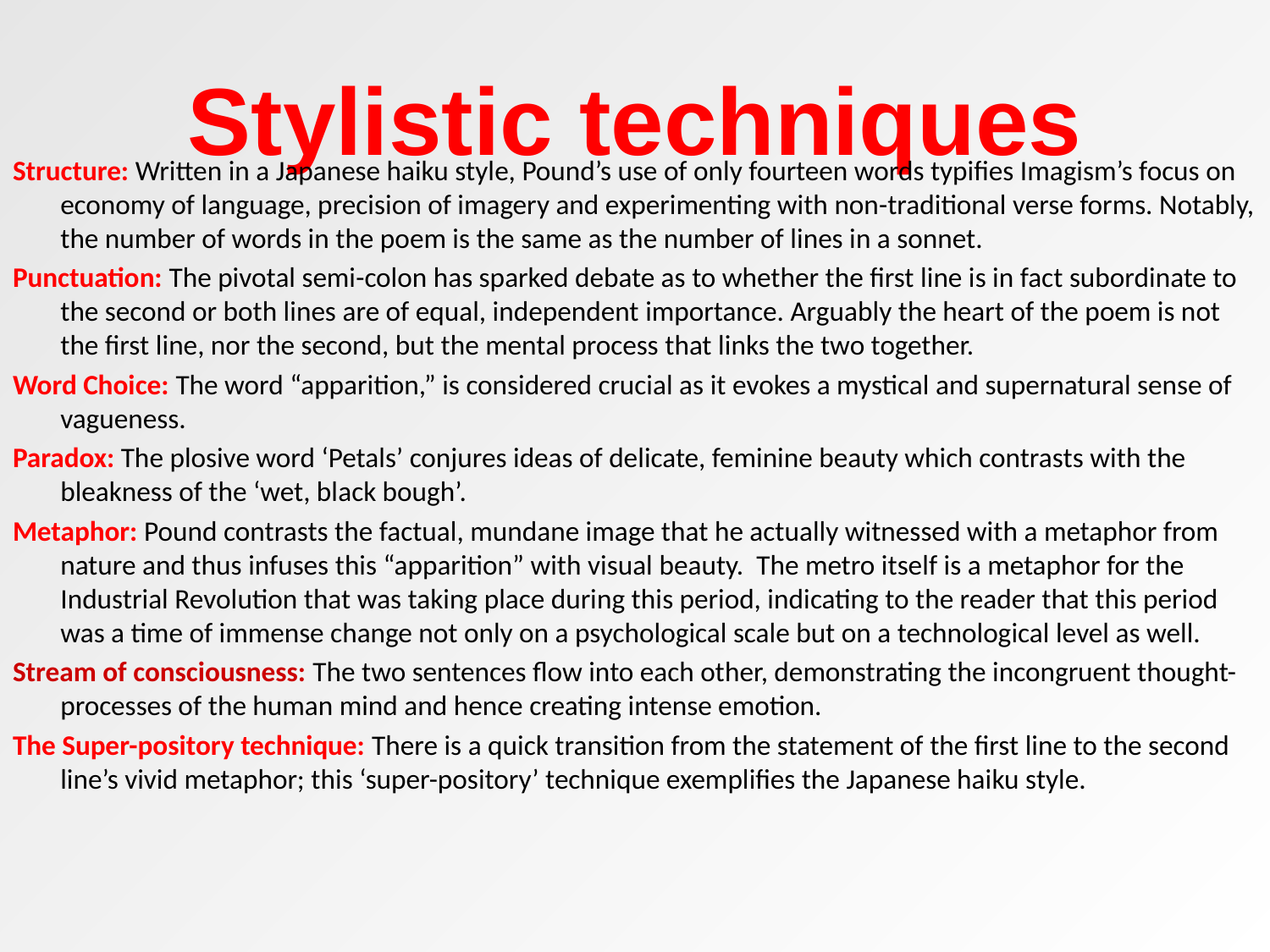

Stylistic techniques
Structure: Written in a Japanese haiku style, Pound’s use of only fourteen words typifies Imagism’s focus on economy of language, precision of imagery and experimenting with non-traditional verse forms. Notably, the number of words in the poem is the same as the number of lines in a sonnet.
Punctuation: The pivotal semi-colon has sparked debate as to whether the first line is in fact subordinate to the second or both lines are of equal, independent importance. Arguably the heart of the poem is not the first line, nor the second, but the mental process that links the two together.
Word Choice: The word “apparition,” is considered crucial as it evokes a mystical and supernatural sense of vagueness.
Paradox: The plosive word ‘Petals’ conjures ideas of delicate, feminine beauty which contrasts with the bleakness of the ‘wet, black bough’.
Metaphor: Pound contrasts the factual, mundane image that he actually witnessed with a metaphor from nature and thus infuses this “apparition” with visual beauty.  The metro itself is a metaphor for the Industrial Revolution that was taking place during this period, indicating to the reader that this period was a time of immense change not only on a psychological scale but on a technological level as well.
Stream of consciousness: The two sentences flow into each other, demonstrating the incongruent thought-processes of the human mind and hence creating intense emotion.
The Super-pository technique: There is a quick transition from the statement of the first line to the second line’s vivid metaphor; this ‘super-pository’ technique exemplifies the Japanese haiku style.